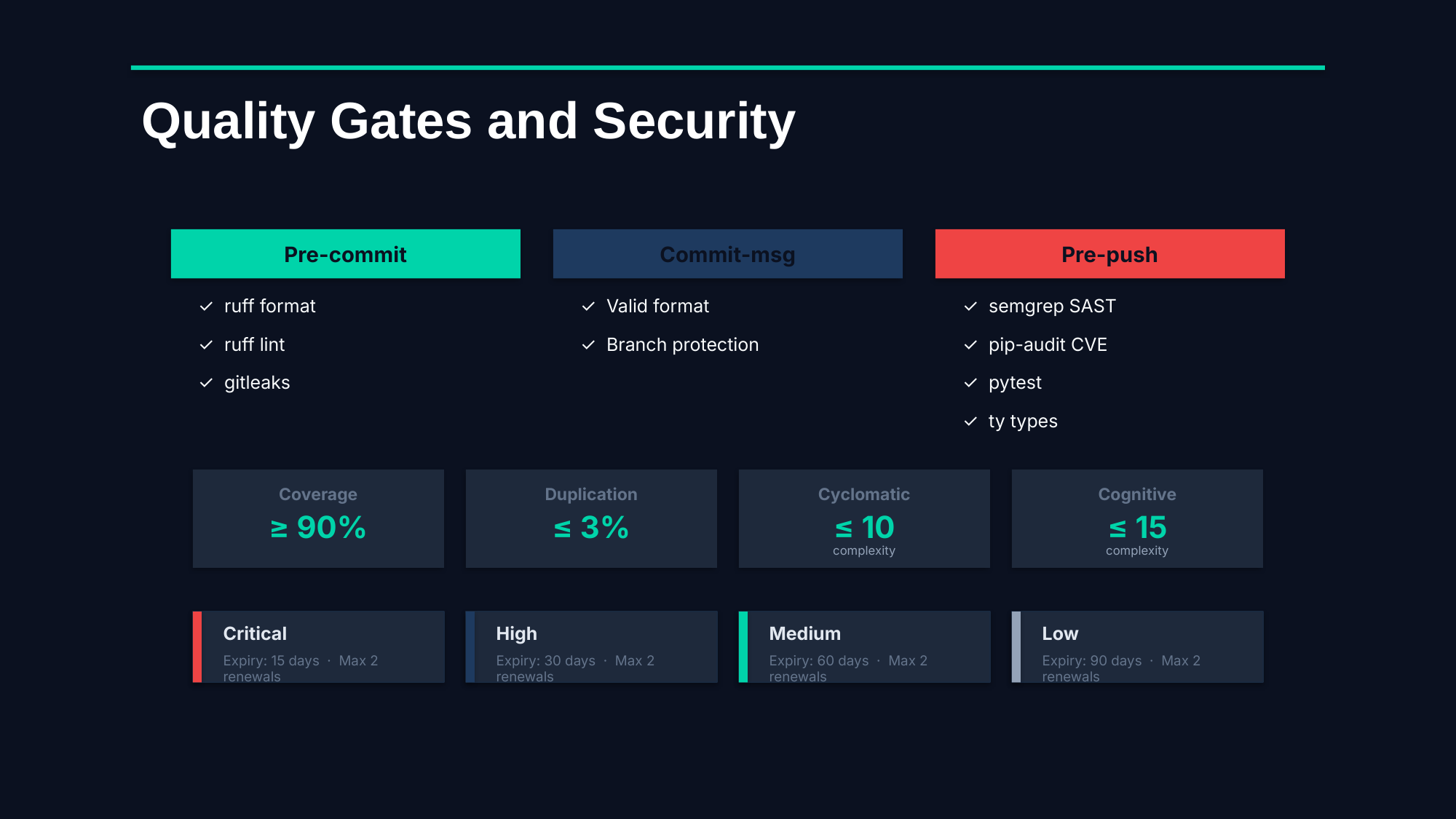

Quality Gates and Security

Pre-commit

Commit-msg

Pre-push
✓  ruff format
✓  Valid format
✓  semgrep SAST
✓  ruff lint
✓  Branch protection
✓  pip-audit CVE
✓  gitleaks
✓  pytest
✓  ty types

Coverage
Duplication
Cyclomatic
Cognitive
≥ 90%
≤ 3%
≤ 10
≤ 15
complexity
complexity

Critical
High
Medium
Low
Expiry: 15 days  ·  Max 2 renewals
Expiry: 30 days  ·  Max 2 renewals
Expiry: 60 days  ·  Max 2 renewals
Expiry: 90 days  ·  Max 2 renewals